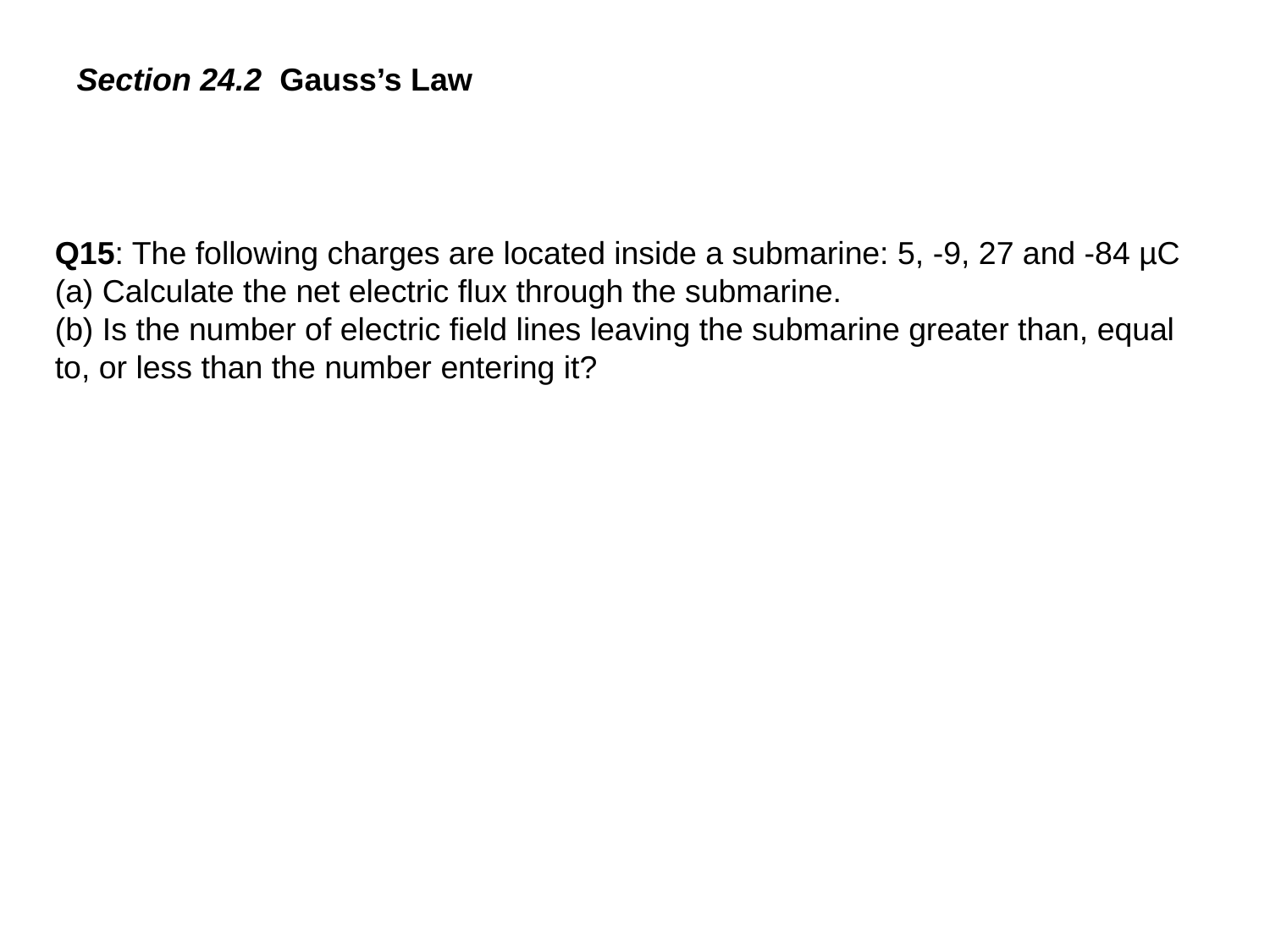

Section 24.2  Gauss’s Law
Q15: The following charges are located inside a submarine: 5, -9, 27 and -84 µC
(a) Calculate the net electric flux through the submarine.
(b) Is the number of electric field lines leaving the submarine greater than, equal to, or less than the number entering it?